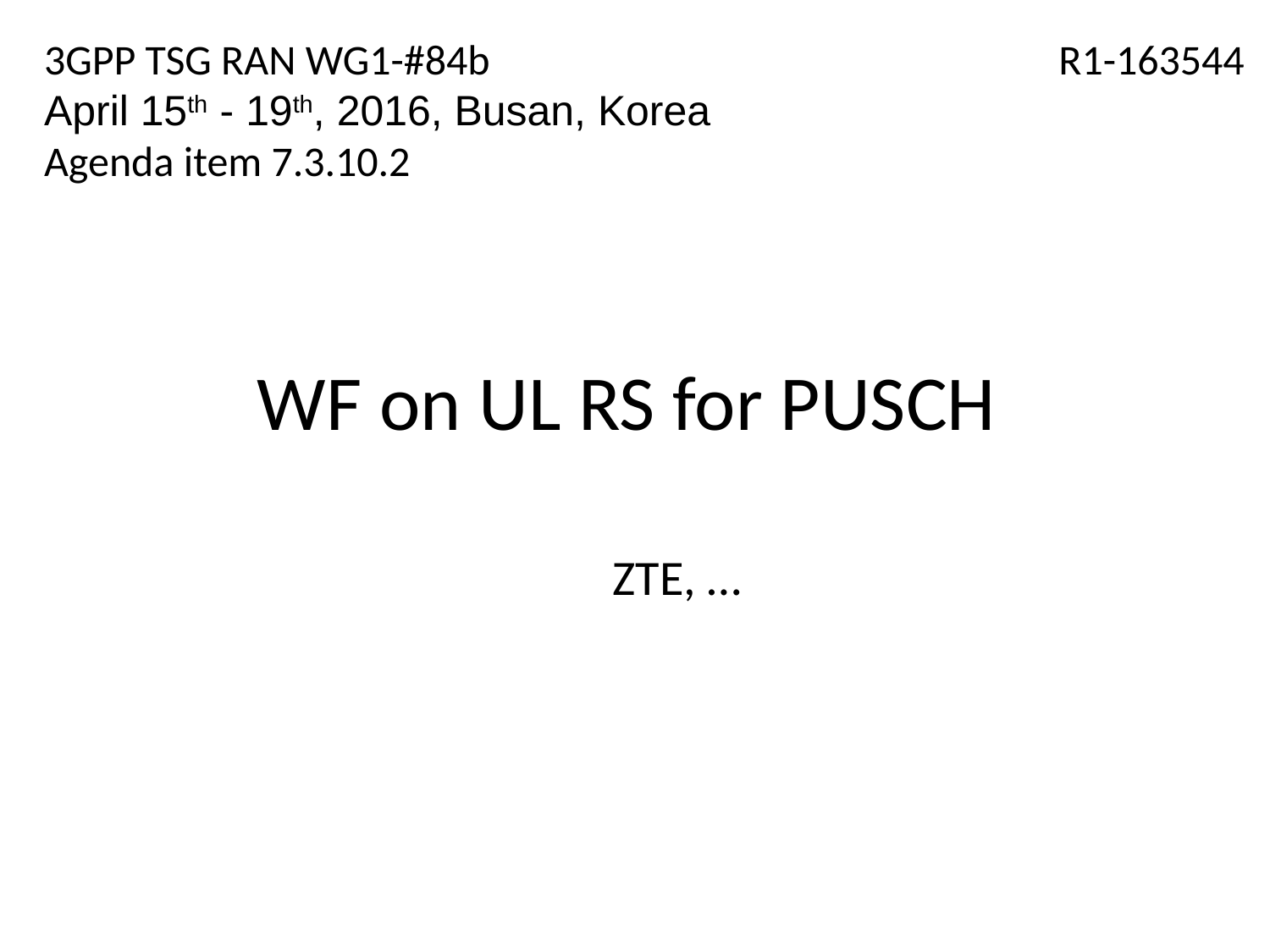

3GPP TSG RAN WG1-#84b
April 15th - 19th, 2016, Busan, Korea
Agenda item 7.3.10.2
R1-163544
# WF on UL RS for PUSCH
ZTE, …